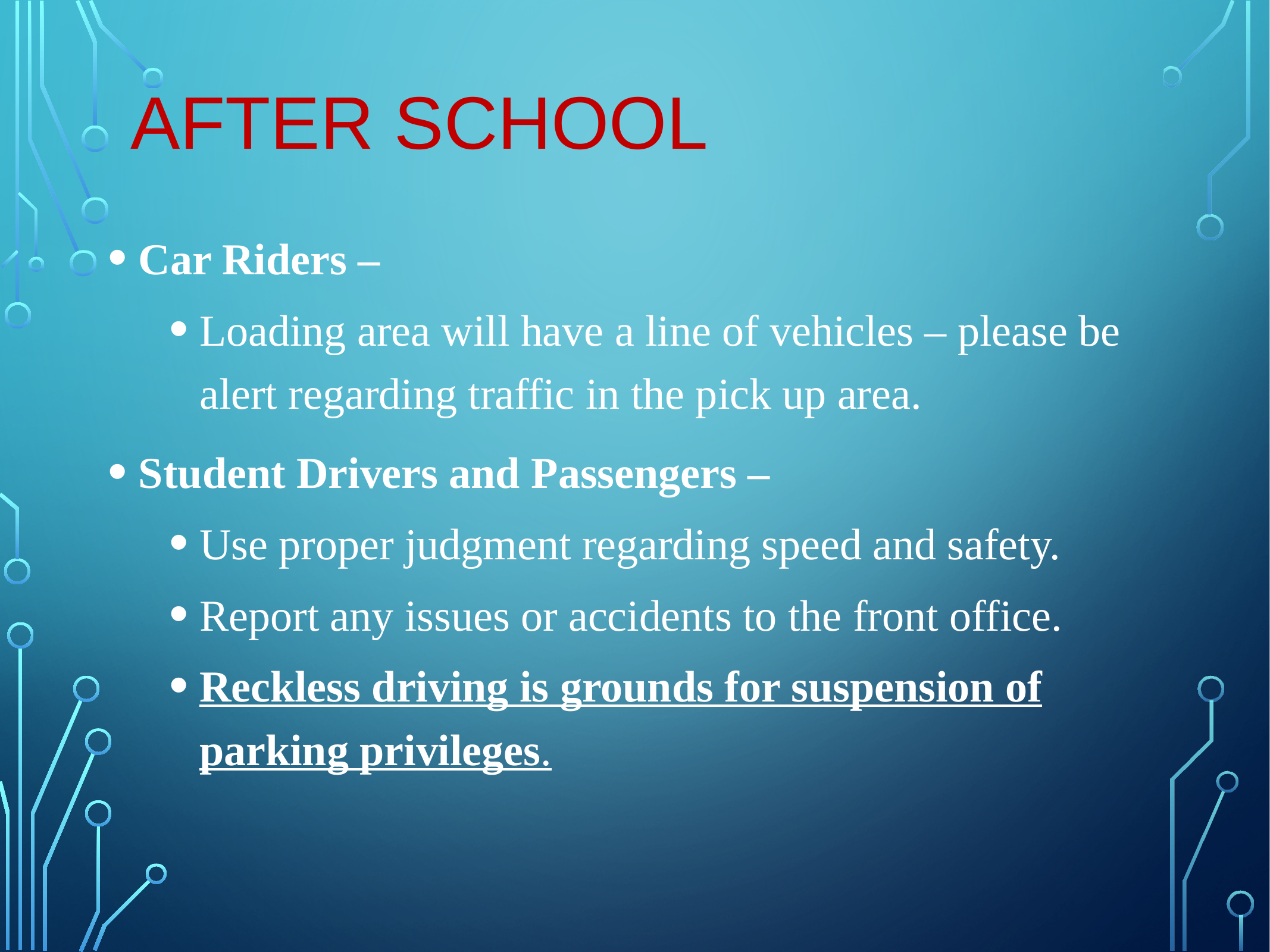

# After School
Car Riders –
Loading area will have a line of vehicles – please be alert regarding traffic in the pick up area.
Student Drivers and Passengers –
Use proper judgment regarding speed and safety.
Report any issues or accidents to the front office.
Reckless driving is grounds for suspension of parking privileges.